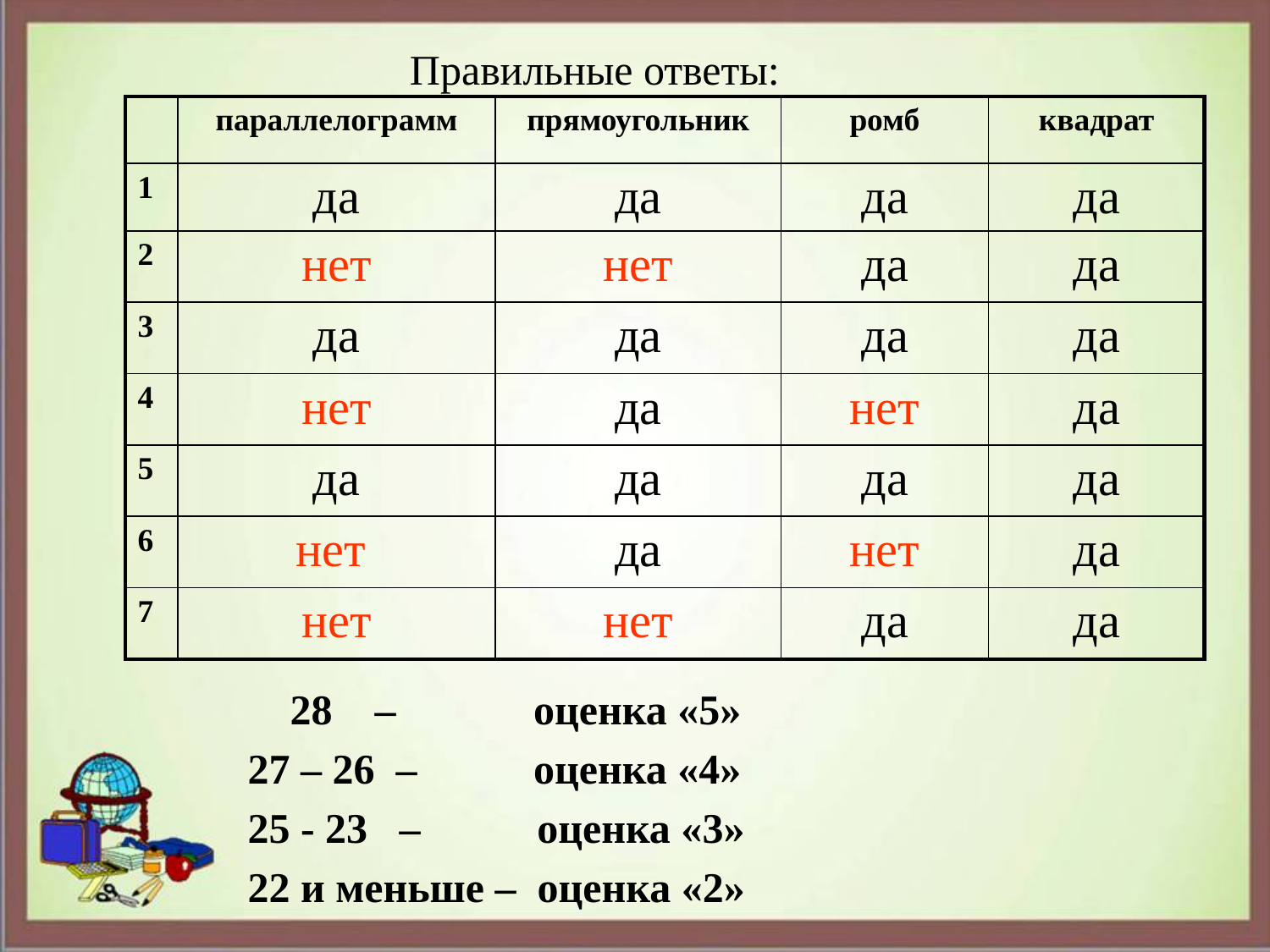

Правильные ответы:
|  | параллелограмм | прямоугольник | ромб | квадрат |
| --- | --- | --- | --- | --- |
| 1 | да | да | да | да |
| 2 | нет | нет | да | да |
| 3 | да | да | да | да |
| 4 | нет | да | нет | да |
| 5 | да | да | да | да |
| 6 | нет | да | нет | да |
| 7 | нет | нет | да | да |
    28    –             оценка «5»
27 – 26  –           оценка «4»
25 - 23   –           оценка «3»
22 и меньше –  оценка «2»